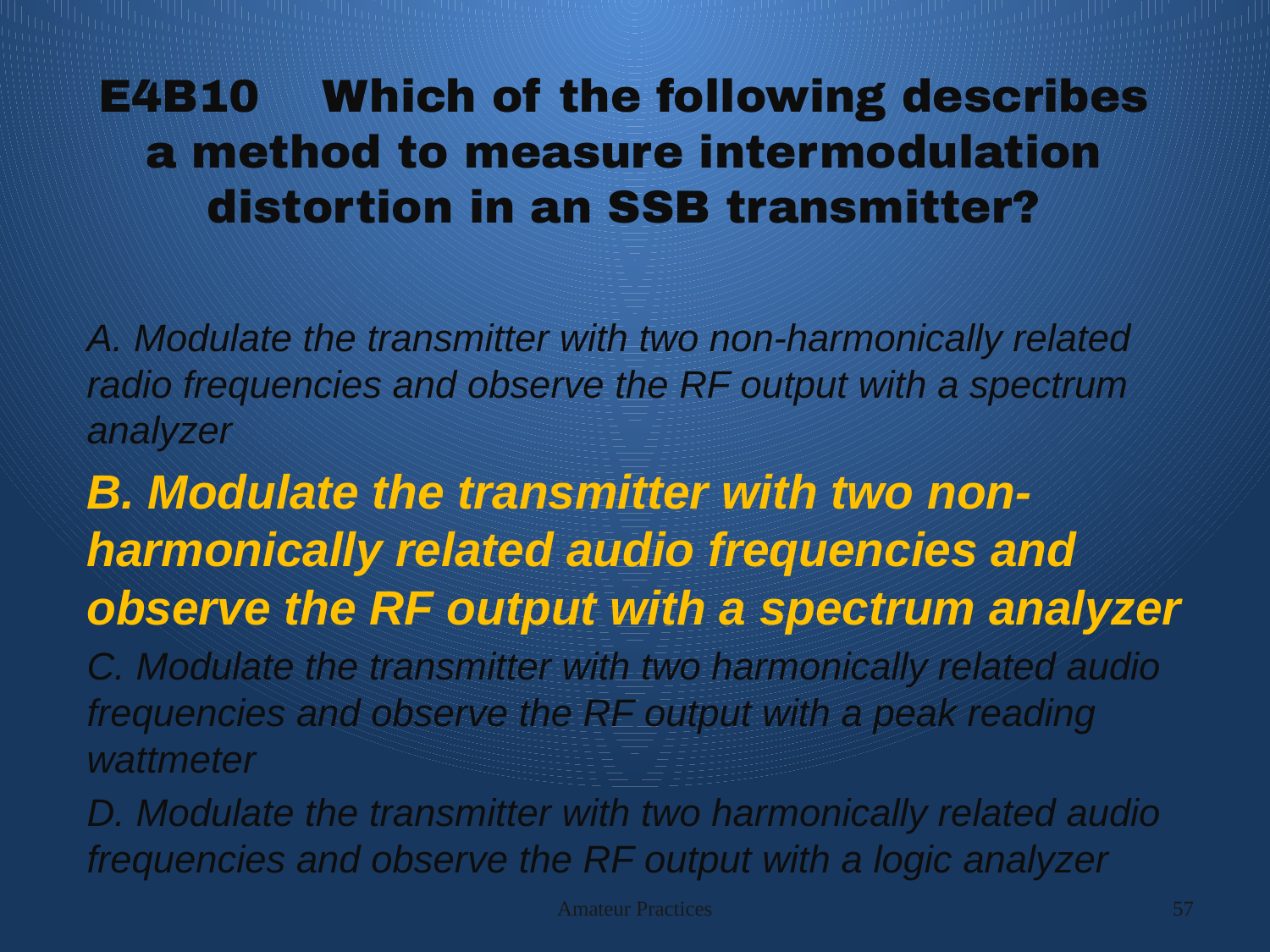

# E4B10    Which of the following describes a method to measure intermodulation distortion in an SSB transmitter?
A. Modulate the transmitter with two non-harmonically related radio frequencies and observe the RF output with a spectrum analyzer
B. Modulate the transmitter with two non-harmonically related audio frequencies and observe the RF output with a spectrum analyzer
C. Modulate the transmitter with two harmonically related audio frequencies and observe the RF output with a peak reading wattmeter
D. Modulate the transmitter with two harmonically related audio frequencies and observe the RF output with a logic analyzer

Amateur Practices
57